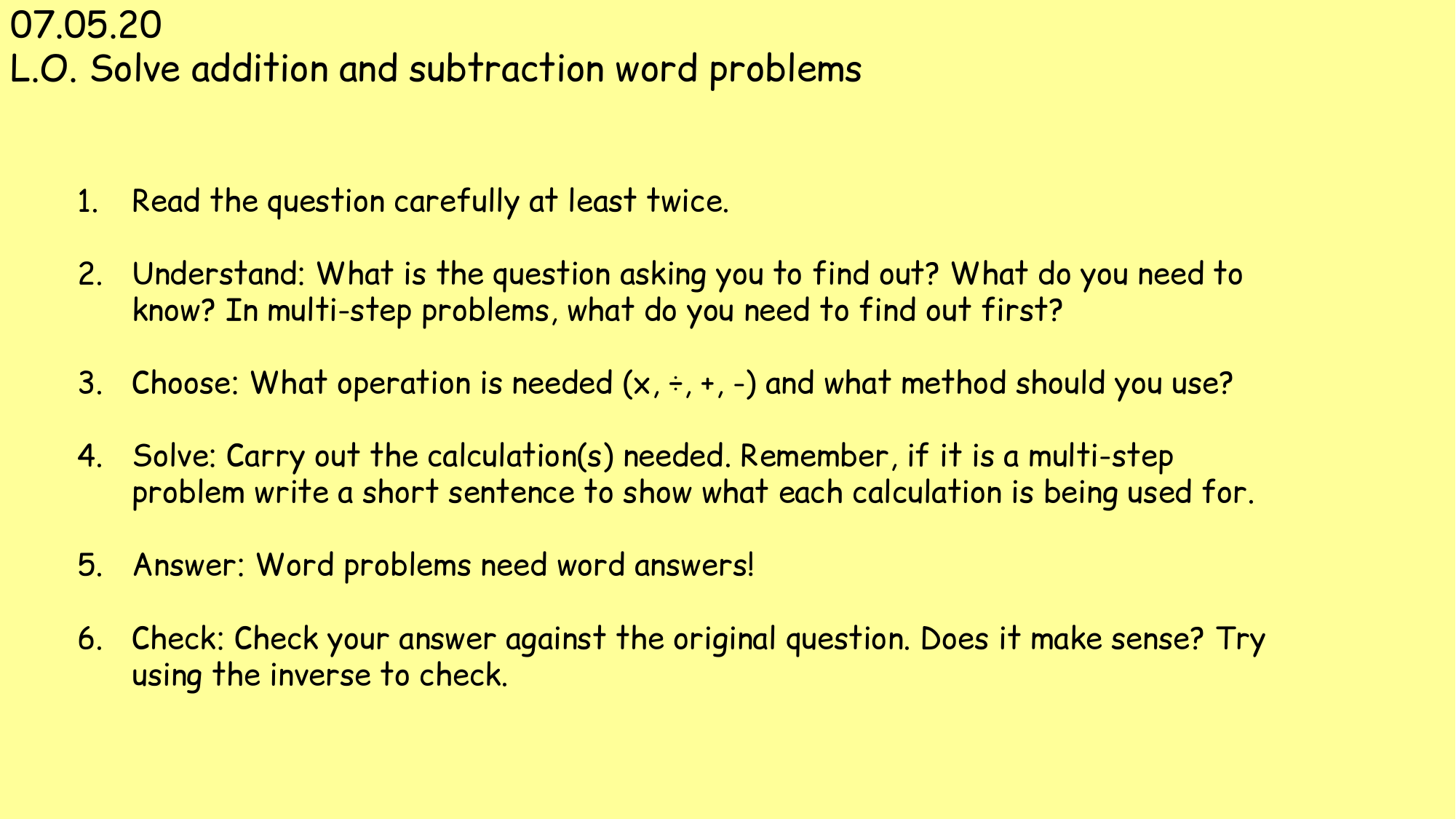

07.05.20
L.O. Solve addition and subtraction word problems
Read the question carefully at least twice.

Understand: What is the question asking you to find out? What do you need to know? In multi-step problems, what do you need to find out first?

Choose: What operation is needed (x, ÷, +, -) and what method should you use?

Solve: Carry out the calculation(s) needed. Remember, if it is a multi-step problem write a short sentence to show what each calculation is being used for.

Answer: Word problems need word answers!

Check: Check your answer against the original question. Does it make sense? Try using the inverse to check.